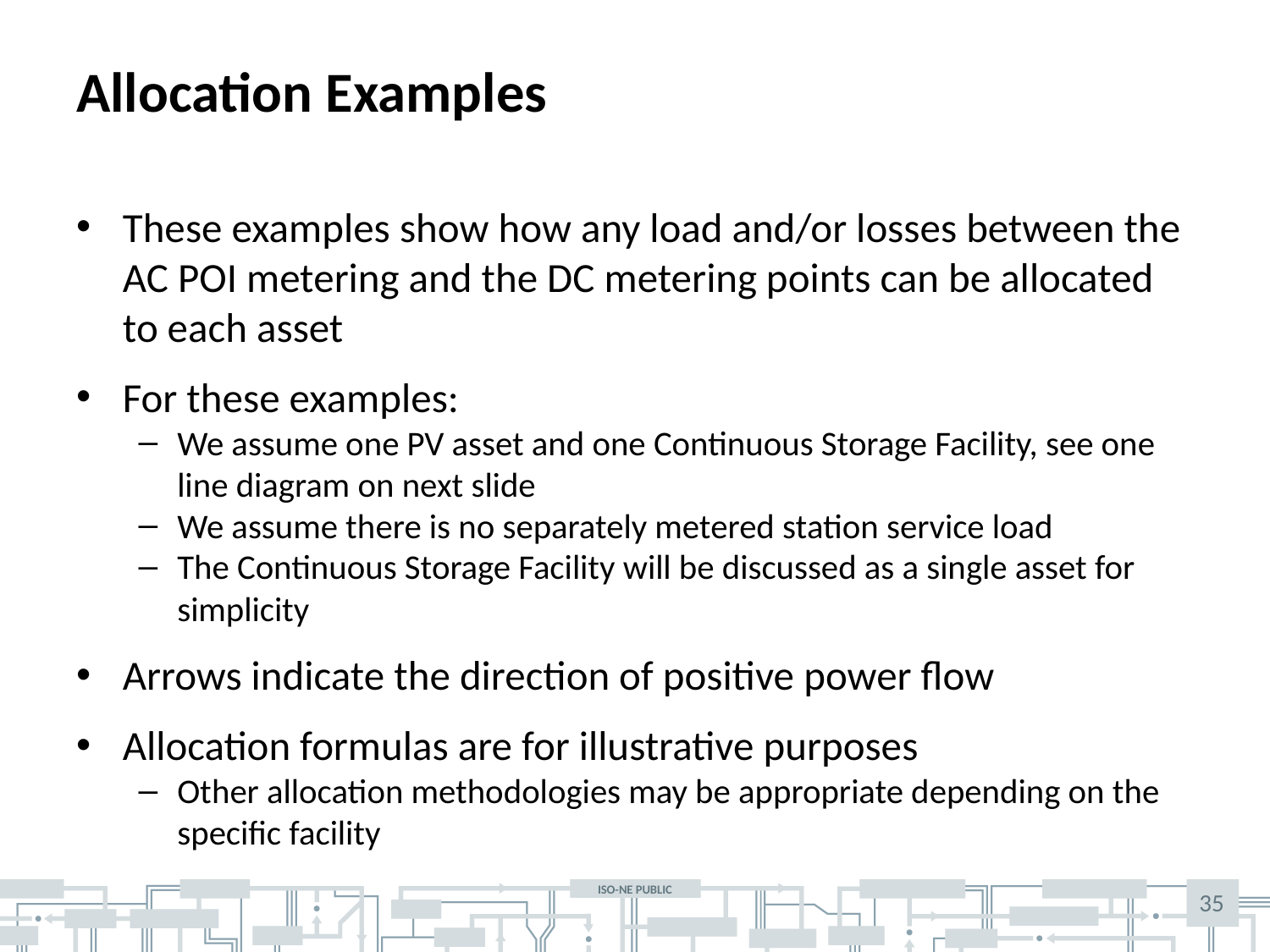

# Allocation Examples
These examples show how any load and/or losses between the AC POI metering and the DC metering points can be allocated to each asset
For these examples:
We assume one PV asset and one Continuous Storage Facility, see one line diagram on next slide
We assume there is no separately metered station service load
The Continuous Storage Facility will be discussed as a single asset for simplicity
Arrows indicate the direction of positive power flow
Allocation formulas are for illustrative purposes
Other allocation methodologies may be appropriate depending on the specific facility

35